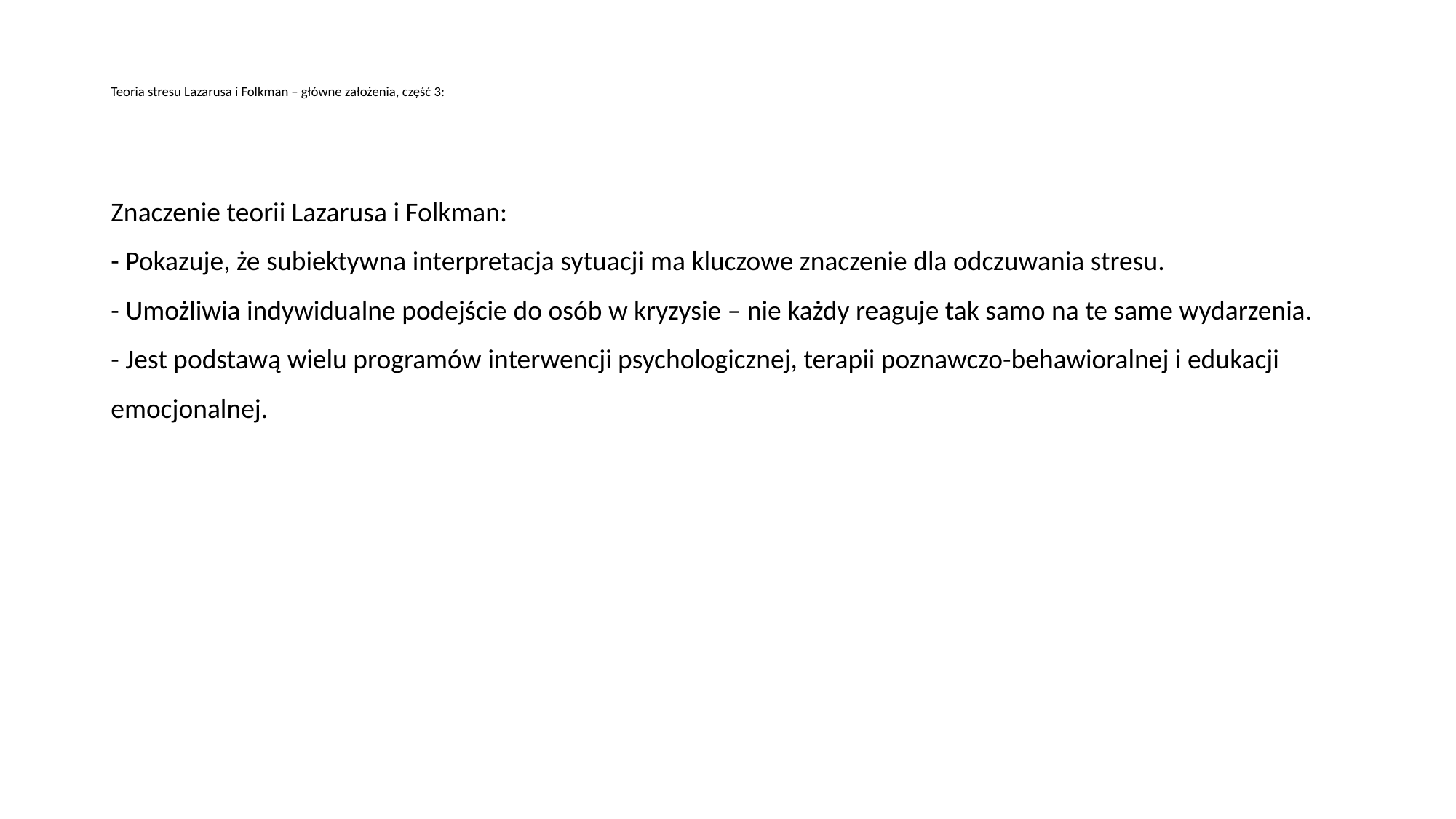

# Teoria stresu Lazarusa i Folkman – główne założenia, część 3:

Znaczenie teorii Lazarusa i Folkman:
- Pokazuje, że subiektywna interpretacja sytuacji ma kluczowe znaczenie dla odczuwania stresu.
- Umożliwia indywidualne podejście do osób w kryzysie – nie każdy reaguje tak samo na te same wydarzenia.
- Jest podstawą wielu programów interwencji psychologicznej, terapii poznawczo-behawioralnej i edukacji emocjonalnej.